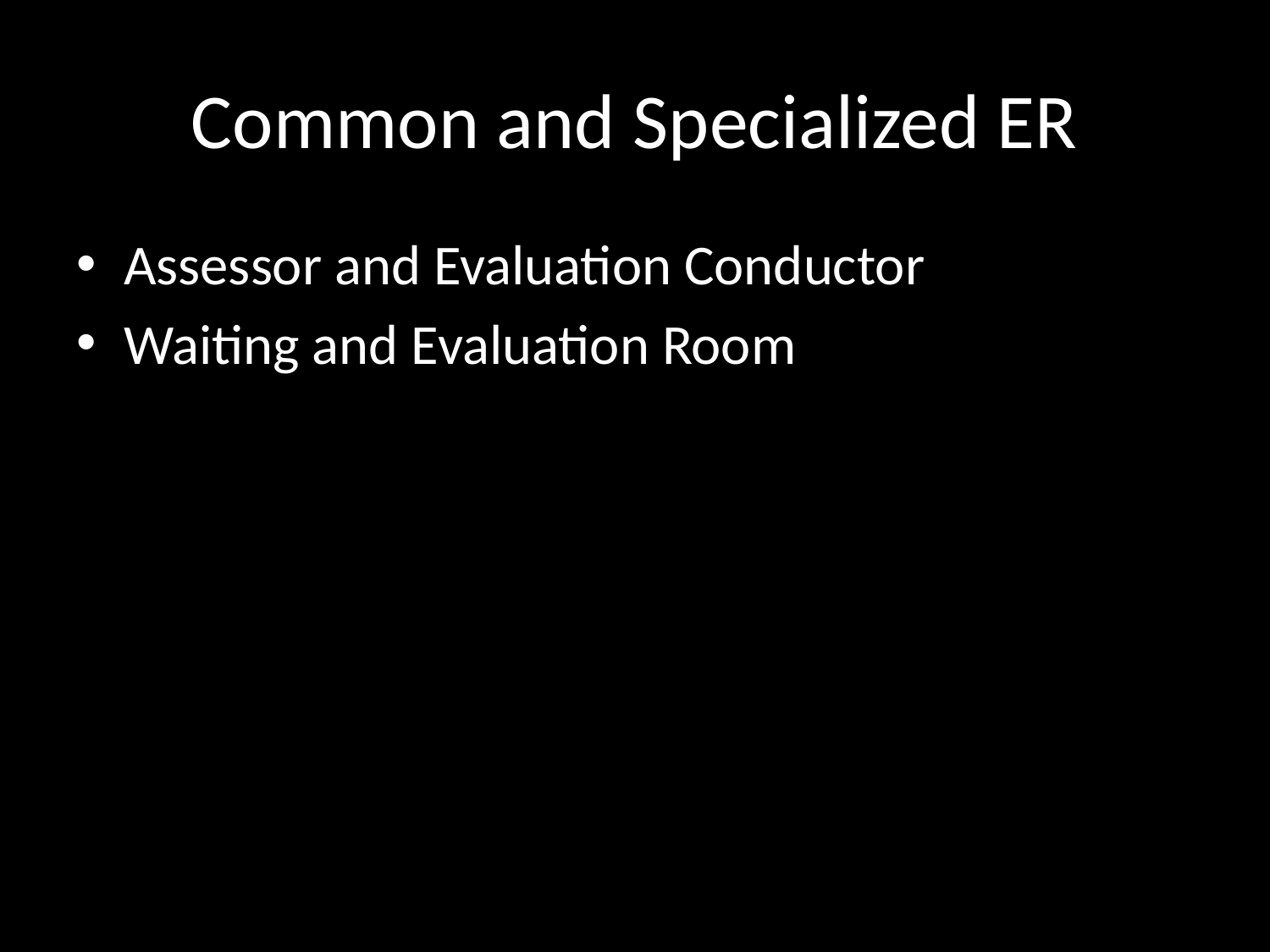

# Common and Specialized ER
Assessor and Evaluation Conductor
Waiting and Evaluation Room